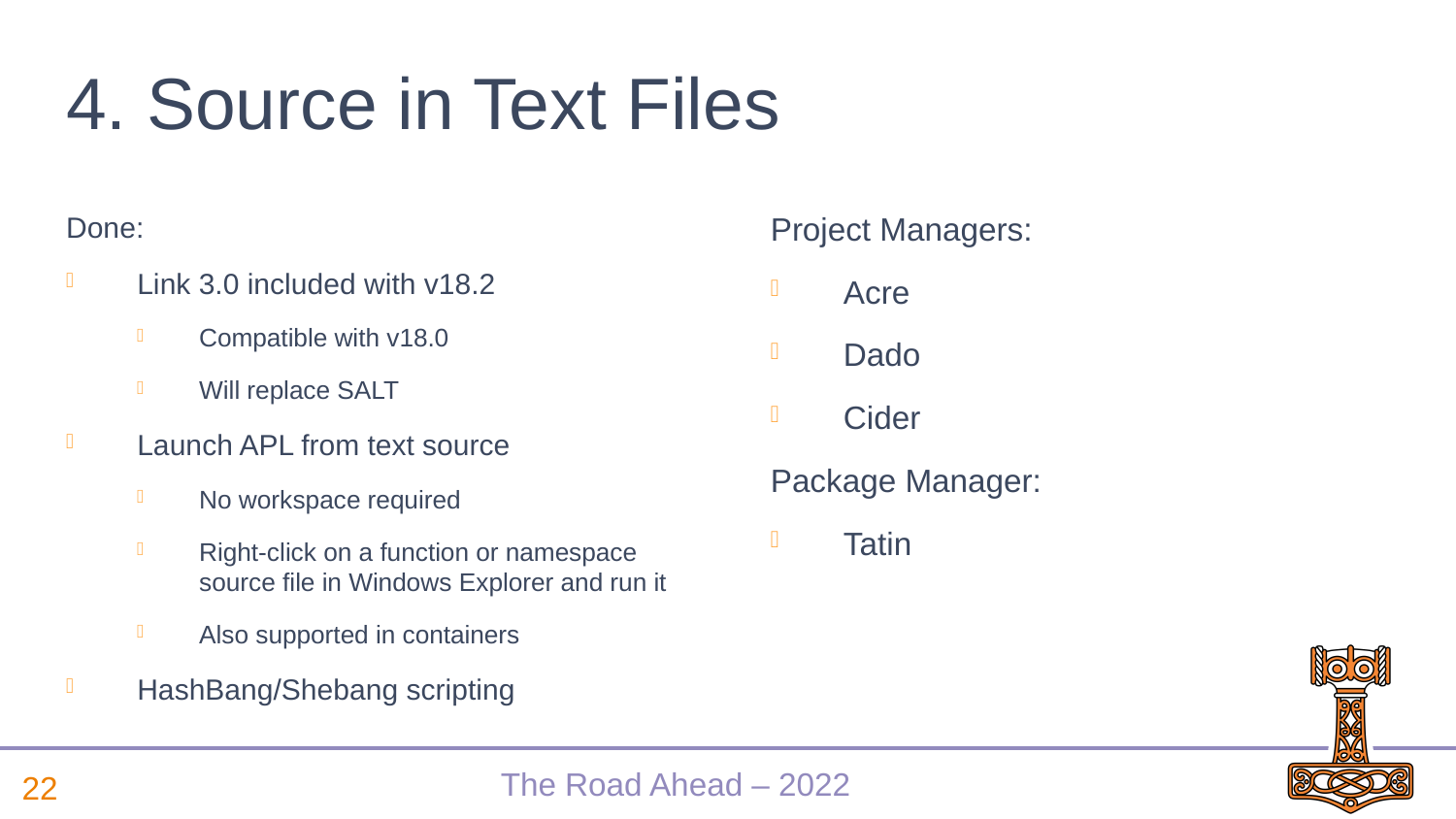

# 4. Source in Text Files
Done:
Link 3.0 included with v18.2
Compatible with v18.0
Will replace SALT
Launch APL from text source
No workspace required
Right-click on a function or namespace source file in Windows Explorer and run it
Also supported in containers
HashBang/Shebang scripting
Project Managers:
Acre
Dado
Cider
Package Manager:
Tatin